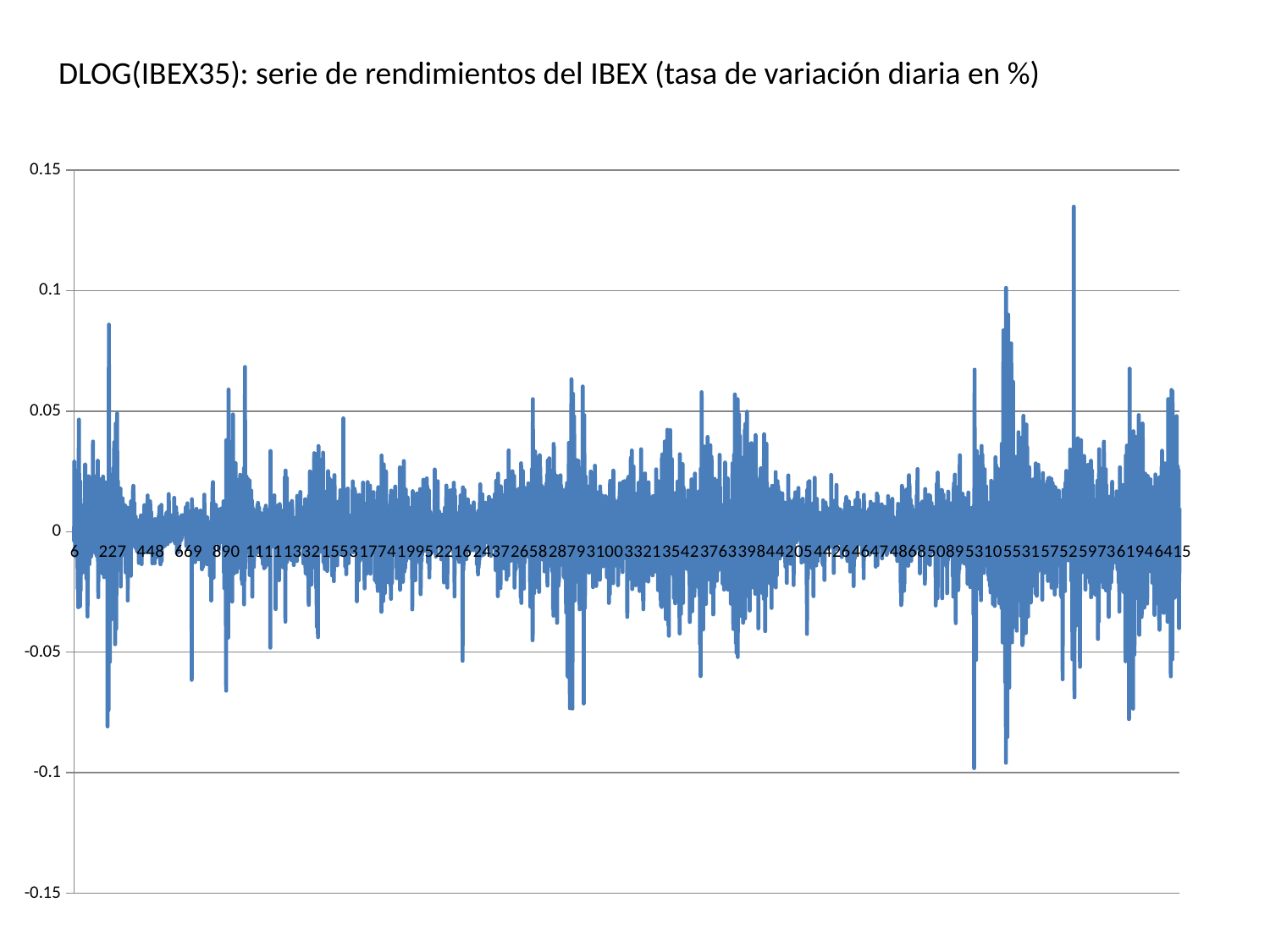

DLOG(IBEX35): serie de rendimientos del IBEX (tasa de variación diaria en %)

### Chart

| Category |  |
|---|---|